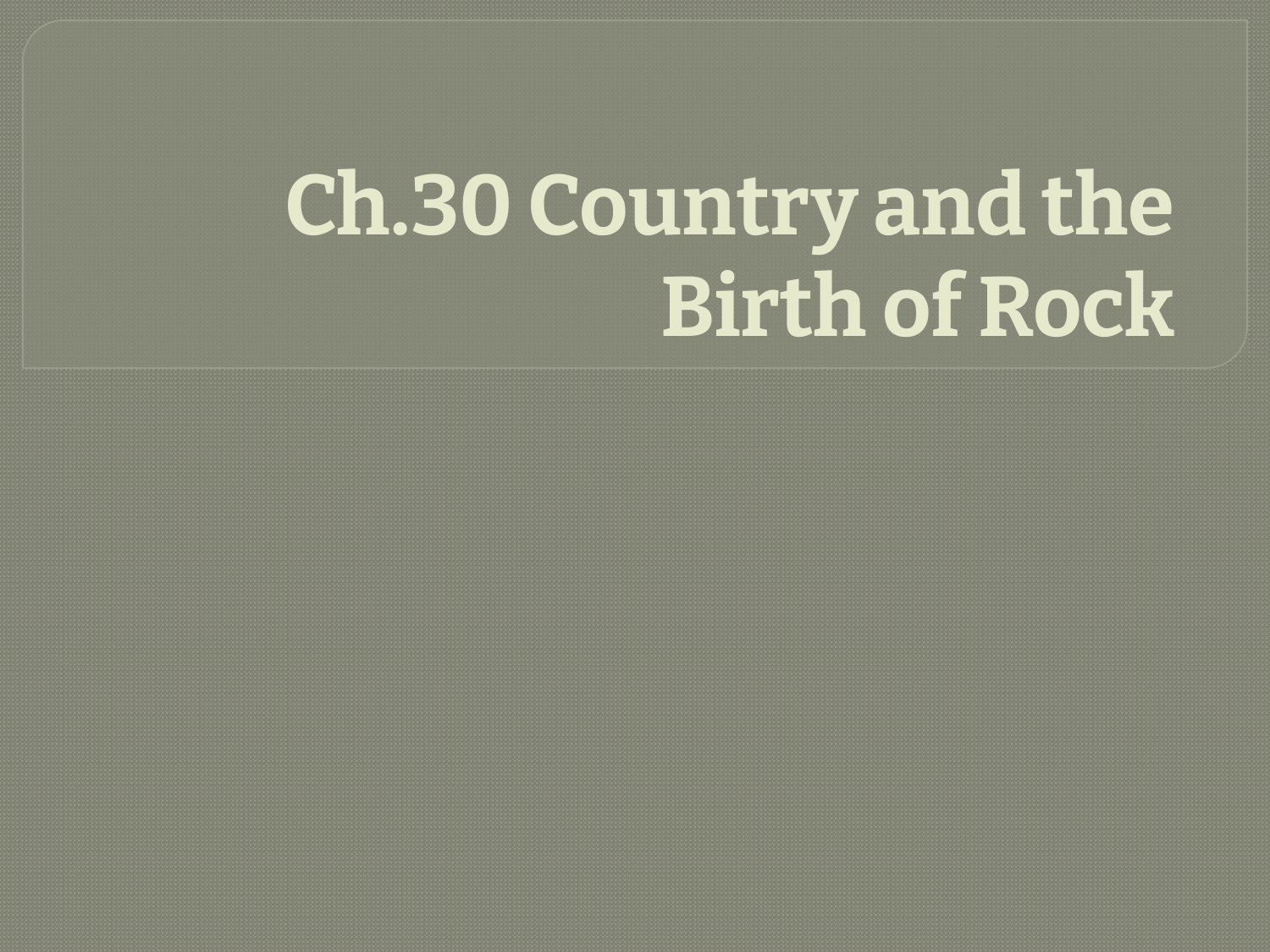

# Ch.30 Country and the Birth of Rock